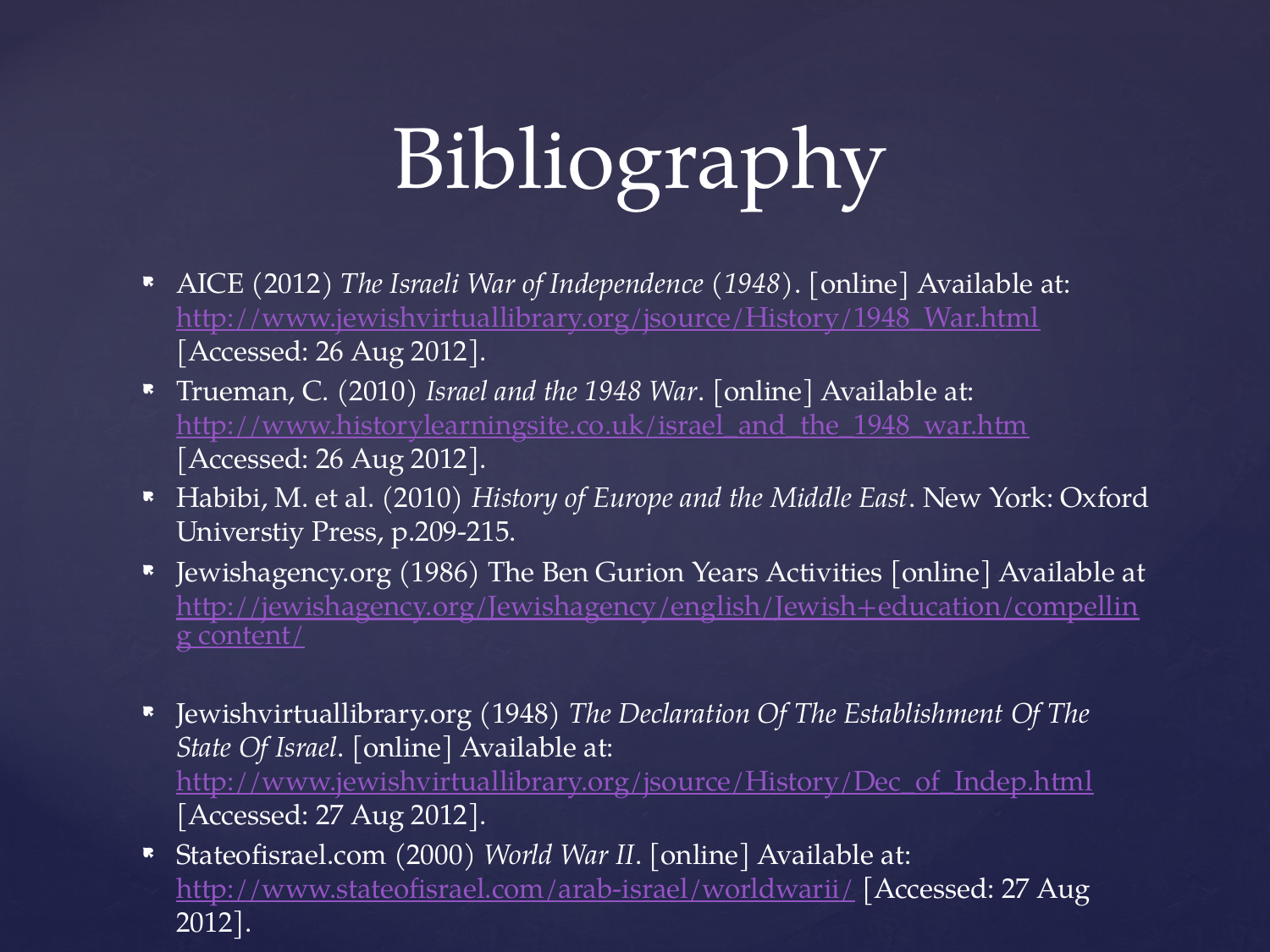

# Bibliography
AICE (2012) The Israeli War of Independence (1948). [online] Available at: http://www.jewishvirtuallibrary.org/jsource/History/1948_War.html [Accessed: 26 Aug 2012].
Trueman, C. (2010) Israel and the 1948 War. [online] Available at: http://www.historylearningsite.co.uk/israel_and_the_1948_war.htm [Accessed: 26 Aug 2012].
Habibi, M. et al. (2010) History of Europe and the Middle East. New York: Oxford Universtiy Press, p.209-215.
Jewishagency.org (1986) The Ben Gurion Years Activities [online] Available at http://jewishagency.org/Jewishagency/english/Jewish+education/compelling content/
Jewishvirtuallibrary.org (1948) The Declaration Of The Establishment Of The State Of Israel. [online] Available at: http://www.jewishvirtuallibrary.org/jsource/History/Dec_of_Indep.html [Accessed: 27 Aug 2012].
Stateofisrael.com (2000) World War II. [online] Available at: http://www.stateofisrael.com/arab-israel/worldwarii/ [Accessed: 27 Aug 2012].